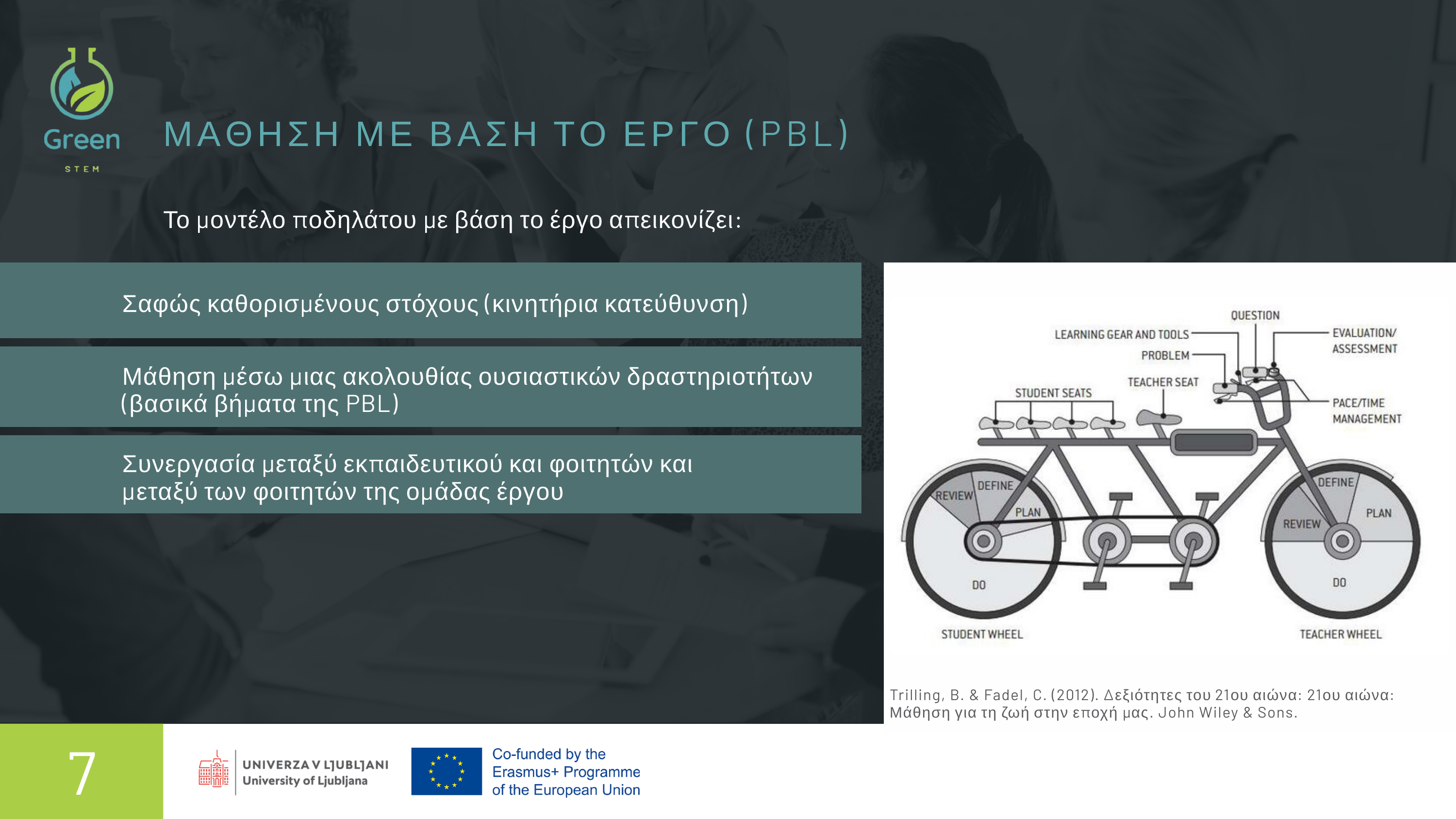

ΜΑΘΗΣΗ ΜΕ ΒΑΣΗ ΤΟ ΕΡΓΟ (PBL)
Το μοντέλο ποδηλάτου με βάση το έργο απεικονίζει:

                     Σαφώς καθορισμένους στόχους (κινητήρια κατεύθυνση)

                     Μάθηση μέσω μιας ακολουθίας ουσιαστικών δραστηριοτήτων
                     (βασικά βήματα της PBL)

                     Συνεργασία μεταξύ εκπαιδευτικού και φοιτητών και
                     μεταξύ των φοιτητών της ομάδας έργου
Trilling, B. & Fadel, C. (2012). Δεξιότητες του 21ου αιώνα: 21ου αιώνα: Μάθηση για τη ζωή στην εποχή μας. John Wiley & Sons.

7

Παρουσιάζεται από την Rachelle Beaudry